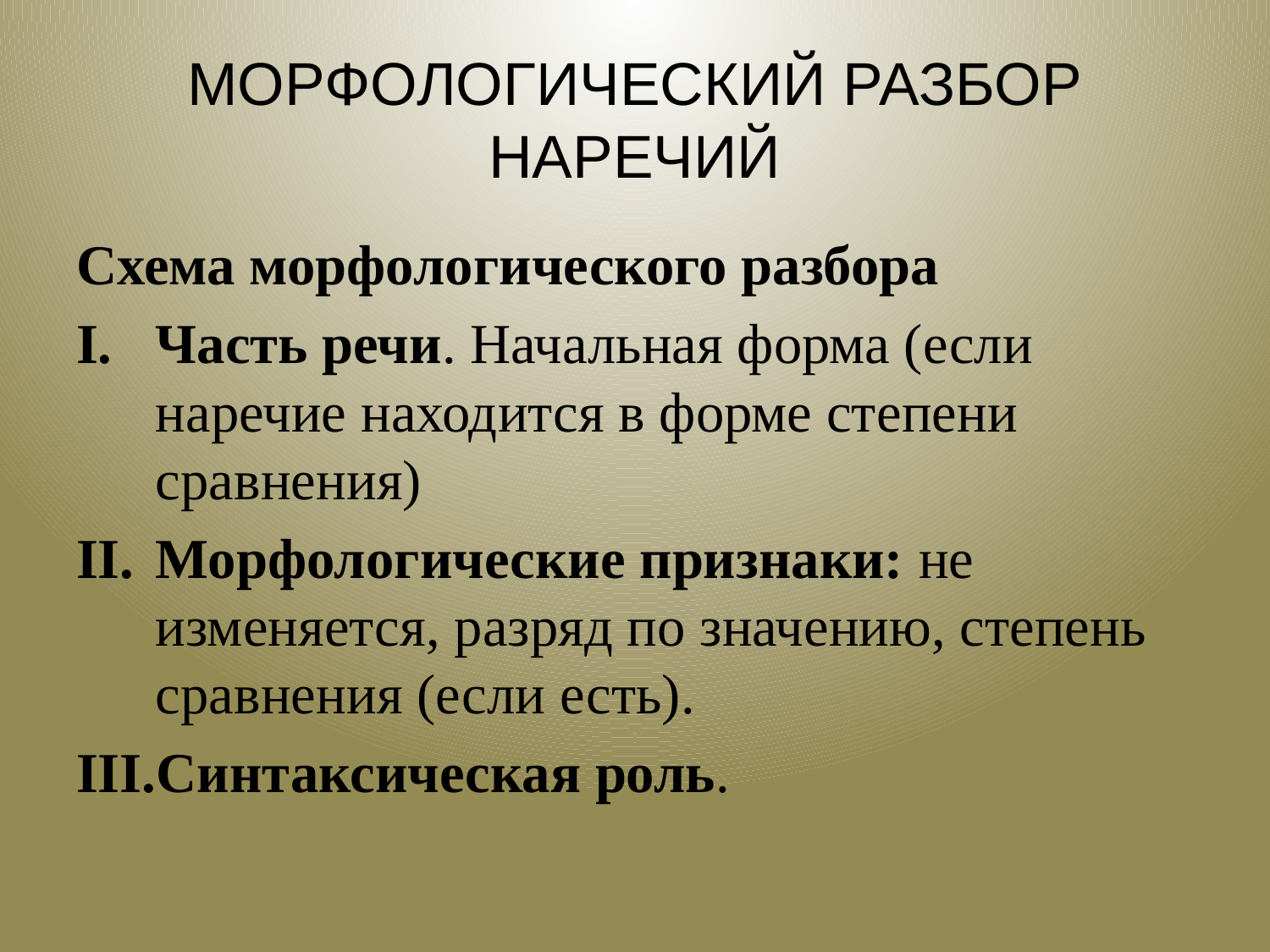

# МОРФОЛОГИЧЕСКИЙ РАЗБОР НАРЕЧИЙ
Схема морфологического разбора
Часть речи. Начальная форма (если наречие находится в форме степени сравнения)
Морфологические признаки: не изменяется, разряд по значению, степень сравнения (если есть).
Синтаксическая роль.